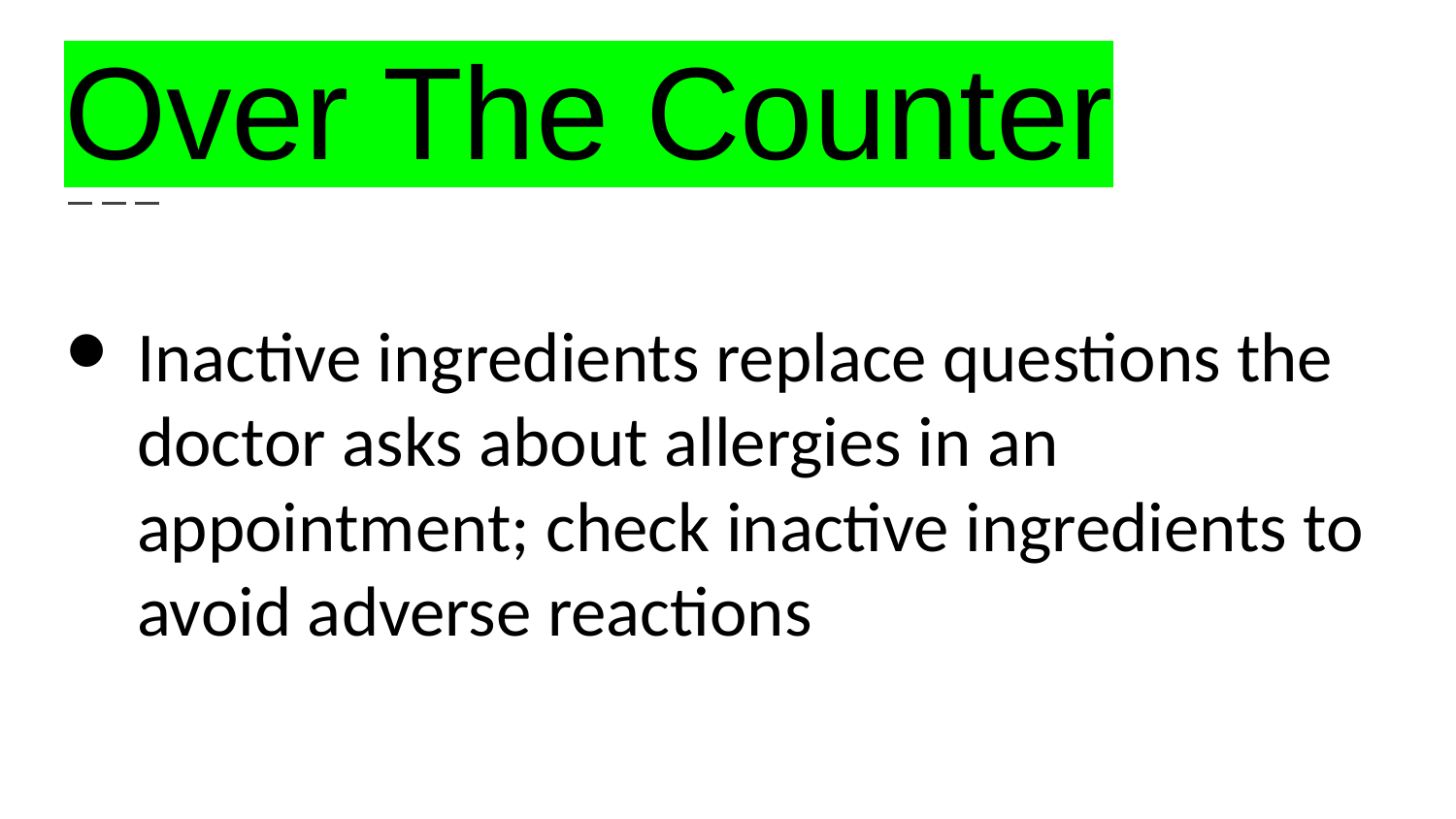

# Over The Counter
Inactive ingredients replace questions the doctor asks about allergies in an appointment; check inactive ingredients to avoid adverse reactions